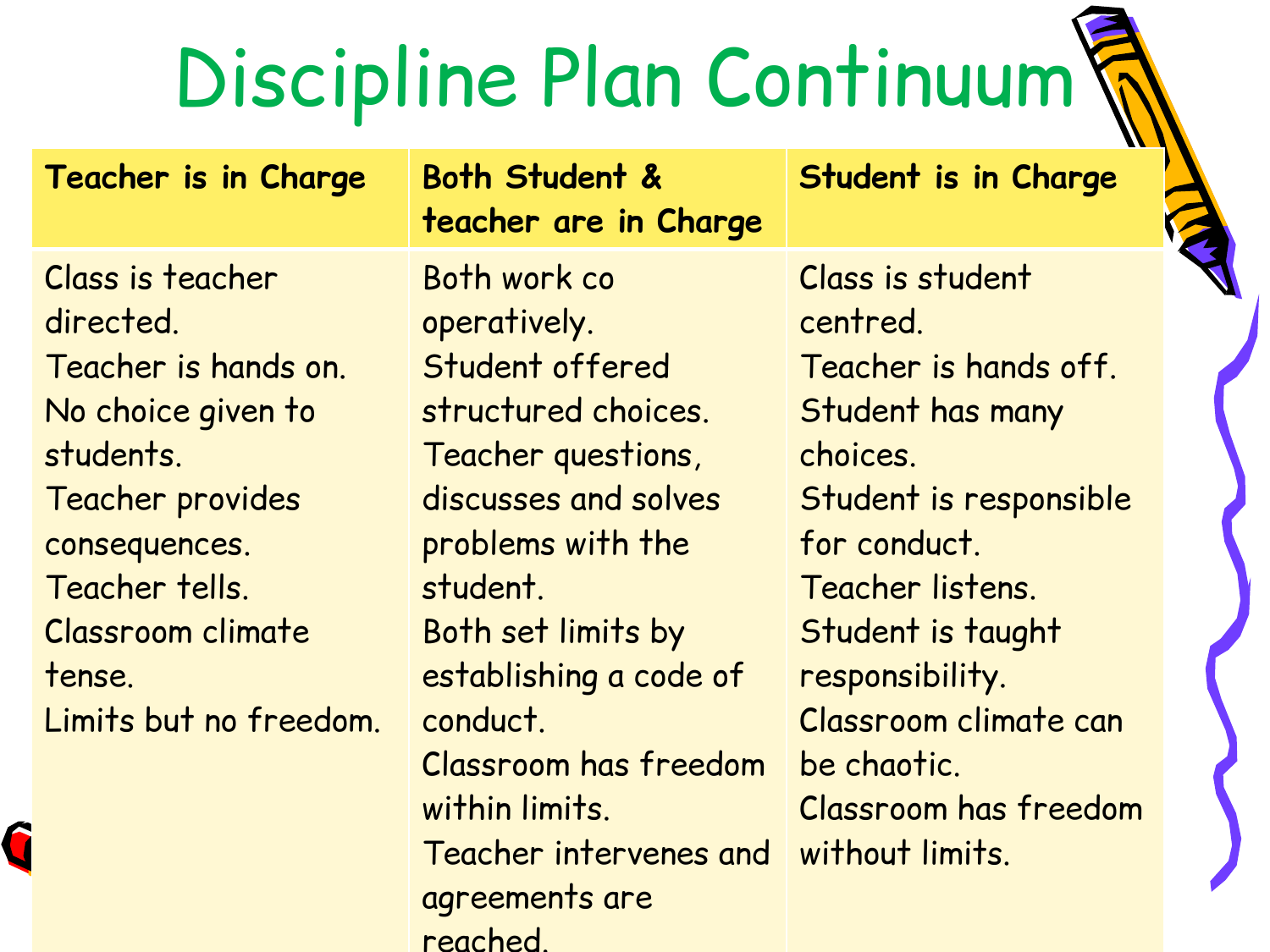

# Discipline Plan Continuum
| Teacher is in Charge | Both Student & teacher are in Charge | Student is in Charge |
| --- | --- | --- |
| Class is teacher directed. Teacher is hands on. No choice given to students. Teacher provides consequences. Teacher tells. Classroom climate tense. Limits but no freedom. | Both work co operatively. Student offered structured choices. Teacher questions, discusses and solves problems with the student. Both set limits by establishing a code of conduct. Classroom has freedom within limits. Teacher intervenes and agreements are reached. | Class is student centred. Teacher is hands off. Student has many choices. Student is responsible for conduct. Teacher listens. Student is taught responsibility. Classroom climate can be chaotic. Classroom has freedom without limits. |